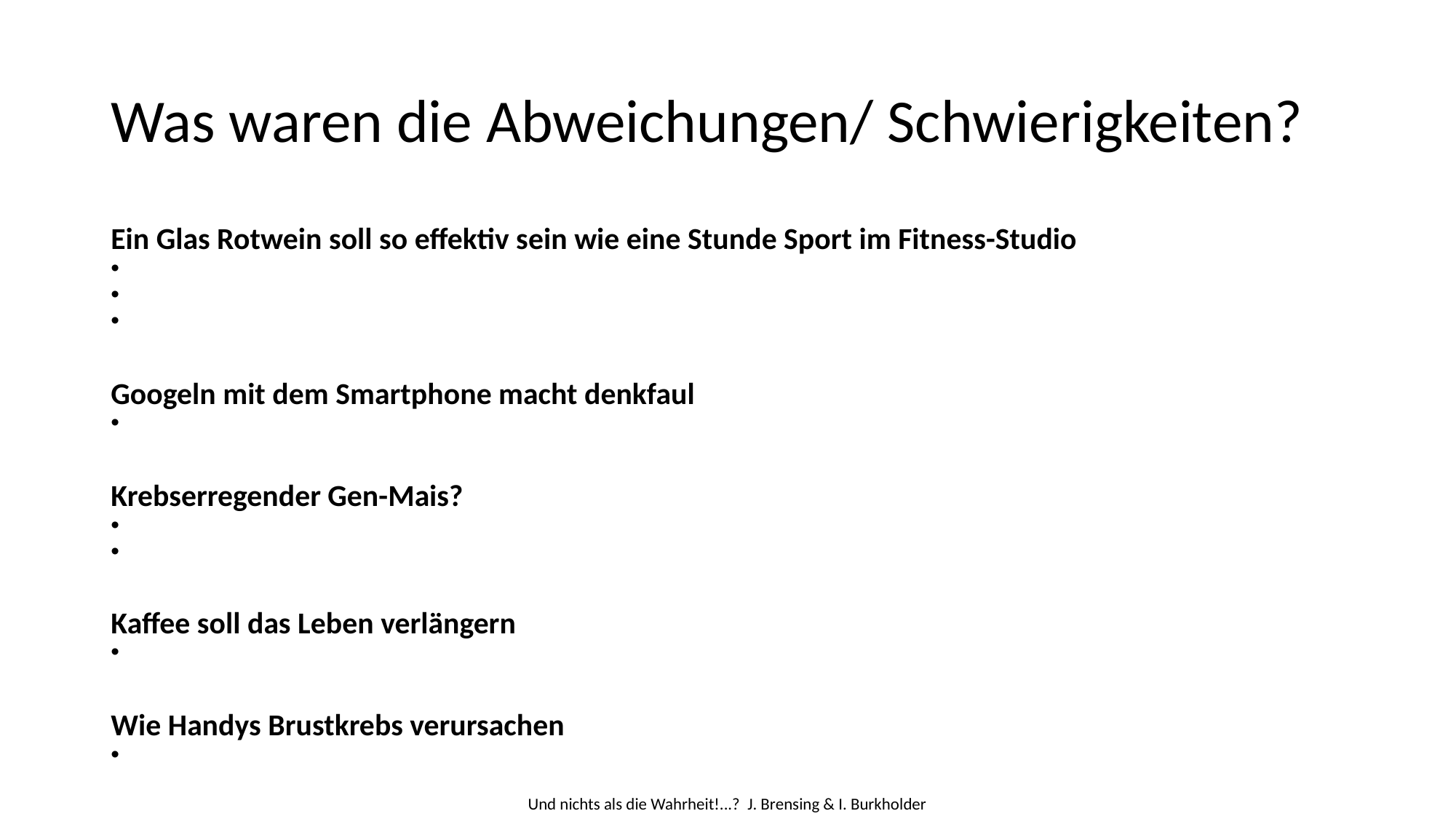

# Was waren die Abweichungen/ Schwierigkeiten?
Ein Glas Rotwein soll so effektiv sein wie eine Stunde Sport im Fitness-Studio

Googeln mit dem Smartphone macht denkfaul

Krebserregender Gen-Mais?

Kaffee soll das Leben verlängern

Wie Handys Brustkrebs verursachen

Und nichts als die Wahrheit!...?  J. Brensing & I. Burkholder